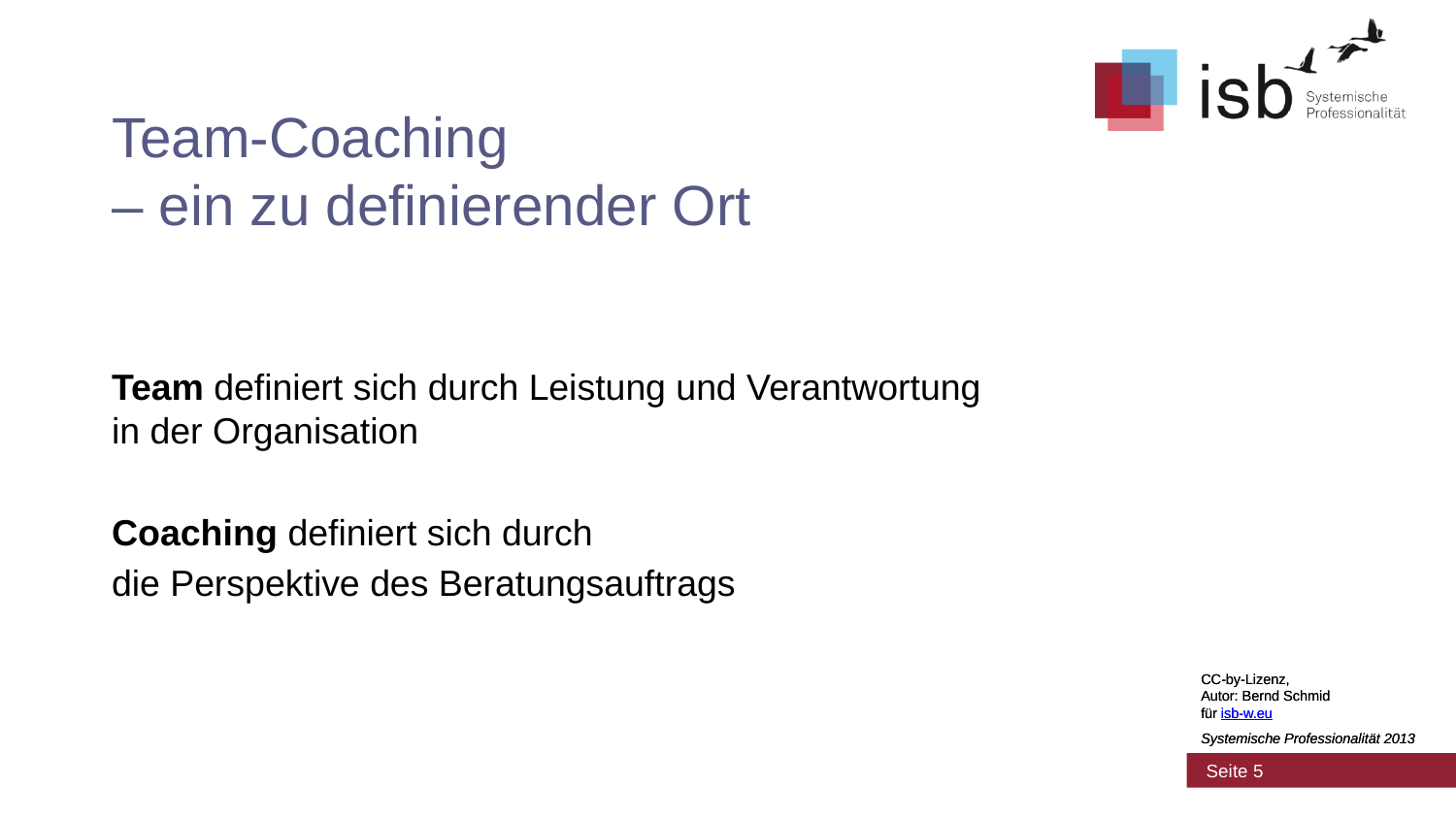

# Team-Coaching – ein zu definierender Ort
Team definiert sich durch Leistung und Verantwortung
in der Organisation

Coaching definiert sich durch
die Perspektive des Beratungsauftrags

CC-by-Lizenz,
Autor: Bernd Schmid
für isb-w.eu
Systemische Professionalität 2013
 Seite 5